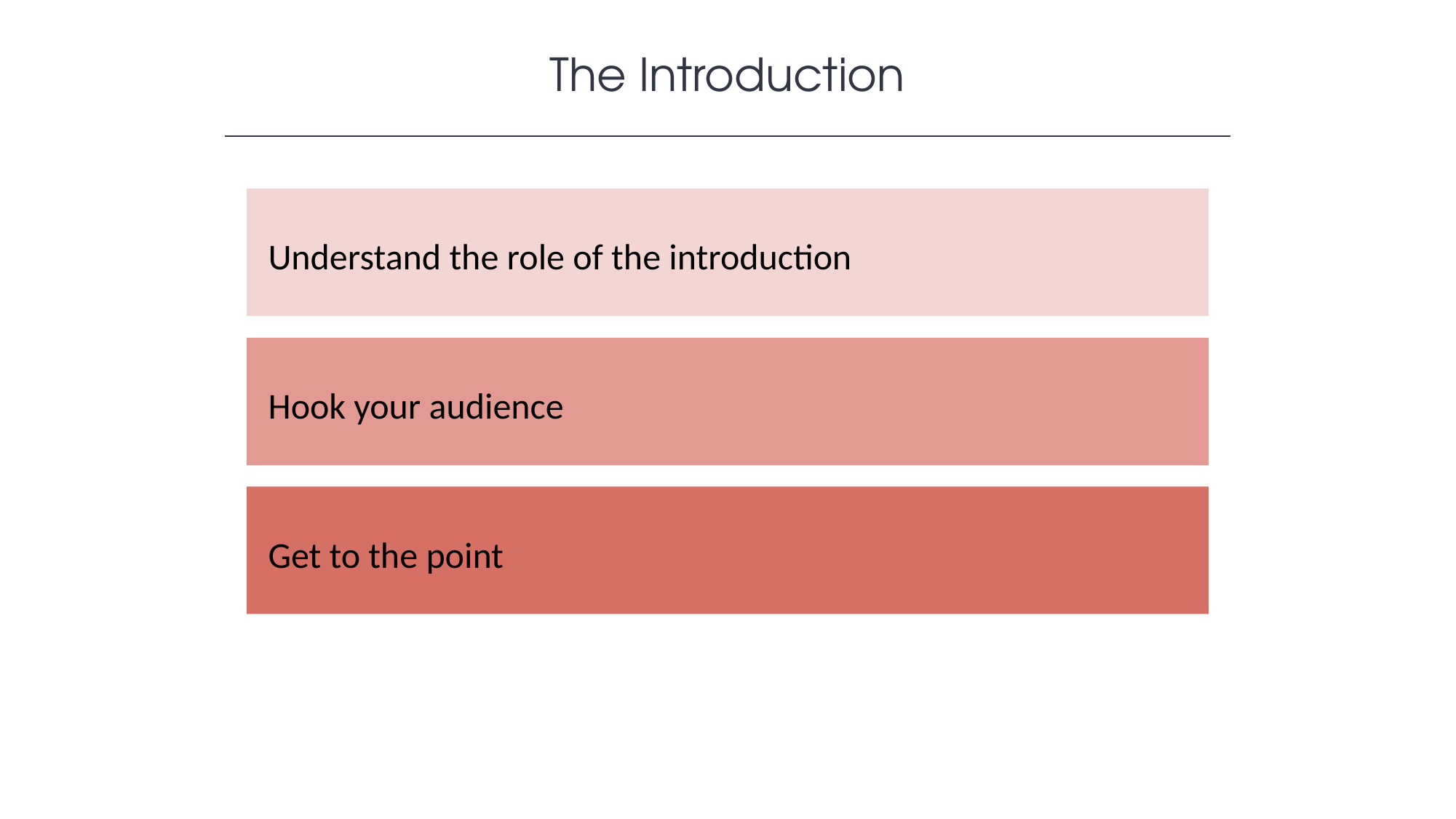

The Introduction
HAWKES LEARNING

Understand the role of the introduction

Hook your audience

Get to the point